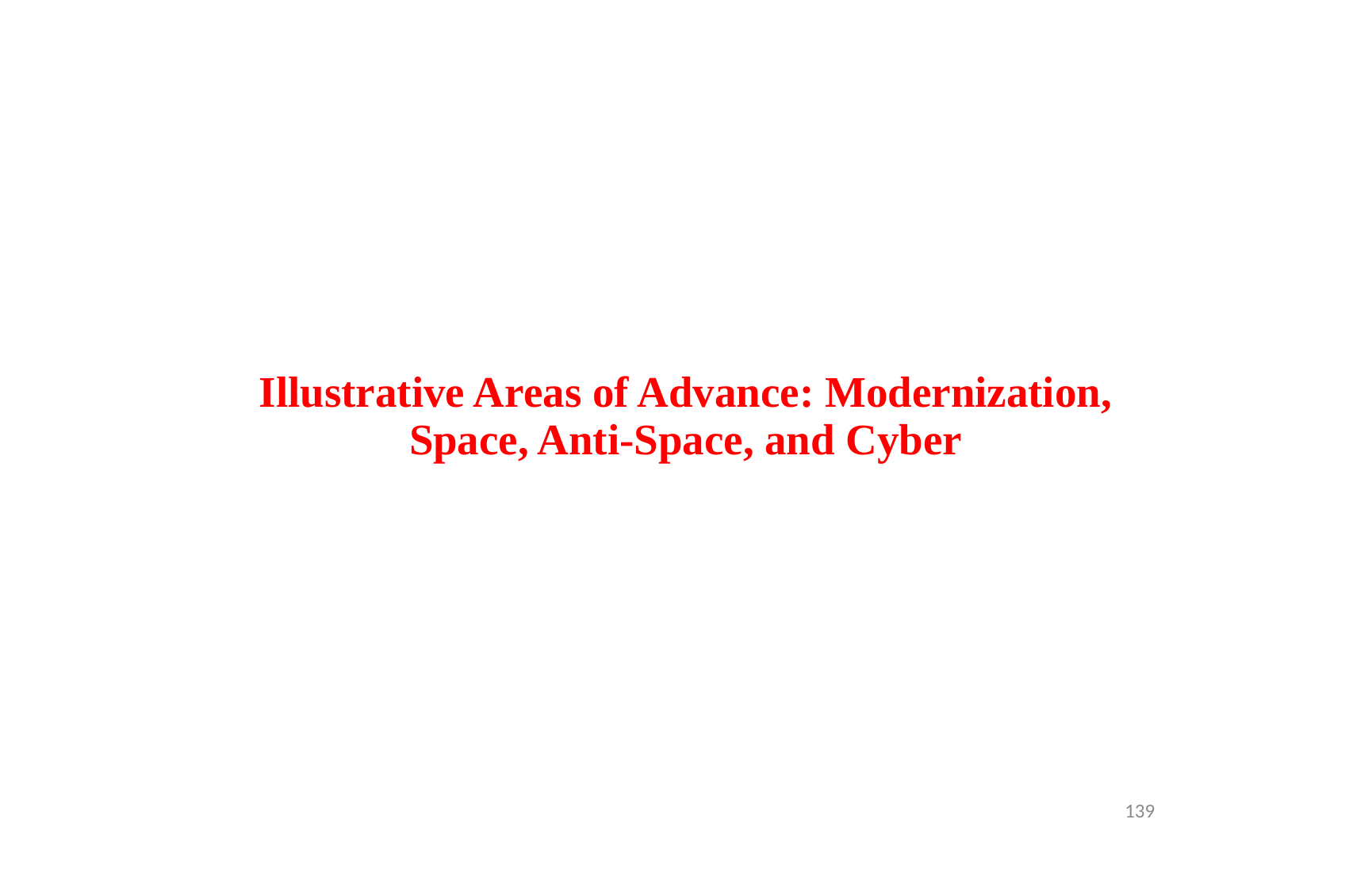

# Illustrative Areas of Advance: Modernization, Space, Anti-Space, and Cyber
139